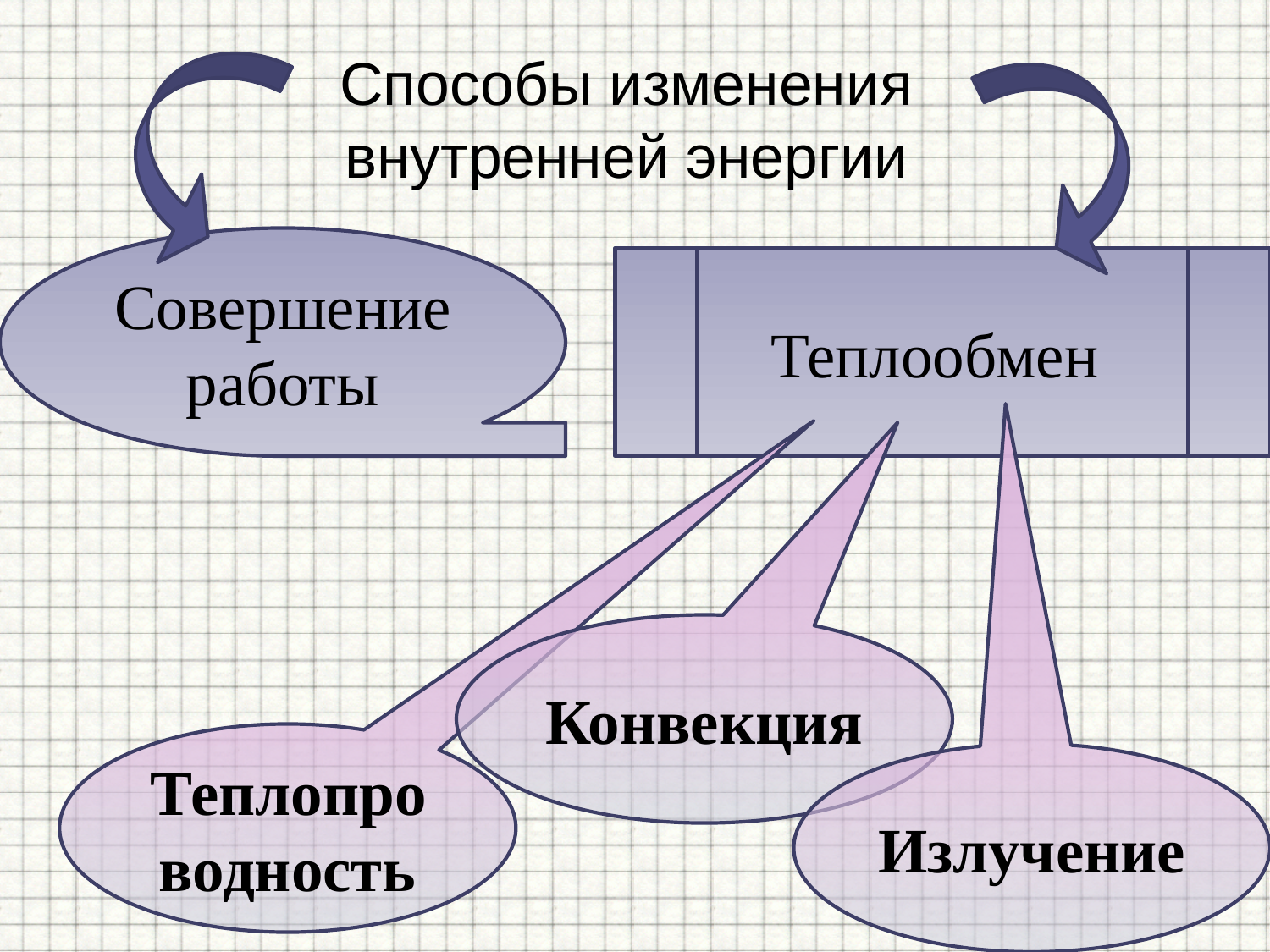

# Способы изменения внутренней энергии

Совершение работы
Теплообмен
Конвекция
Теплопроводность
Излучение